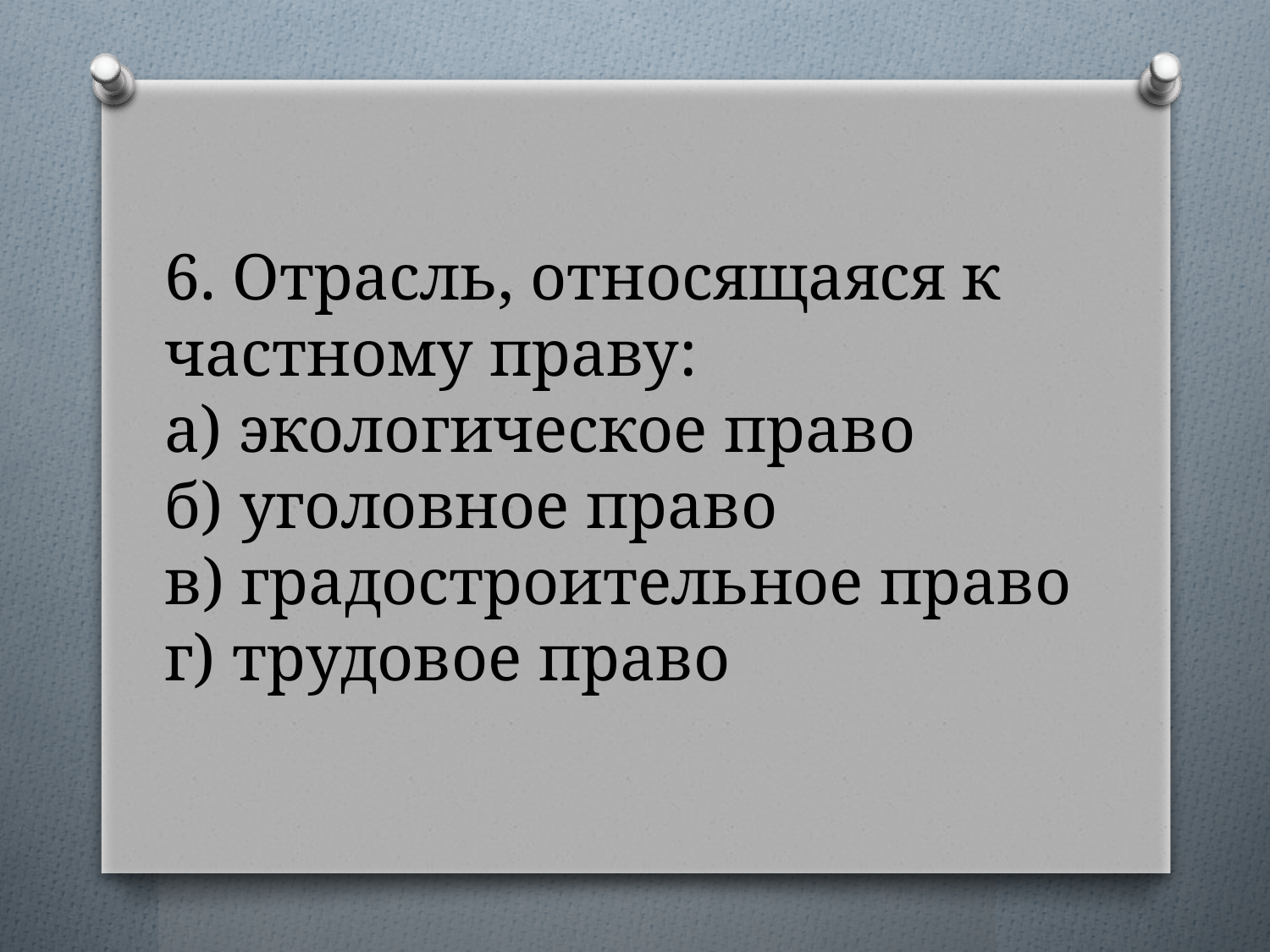

# 6. Отрасль, относящаяся к частному праву: а) экологическое право б) уголовное право в) градостроительное право г) трудовое право